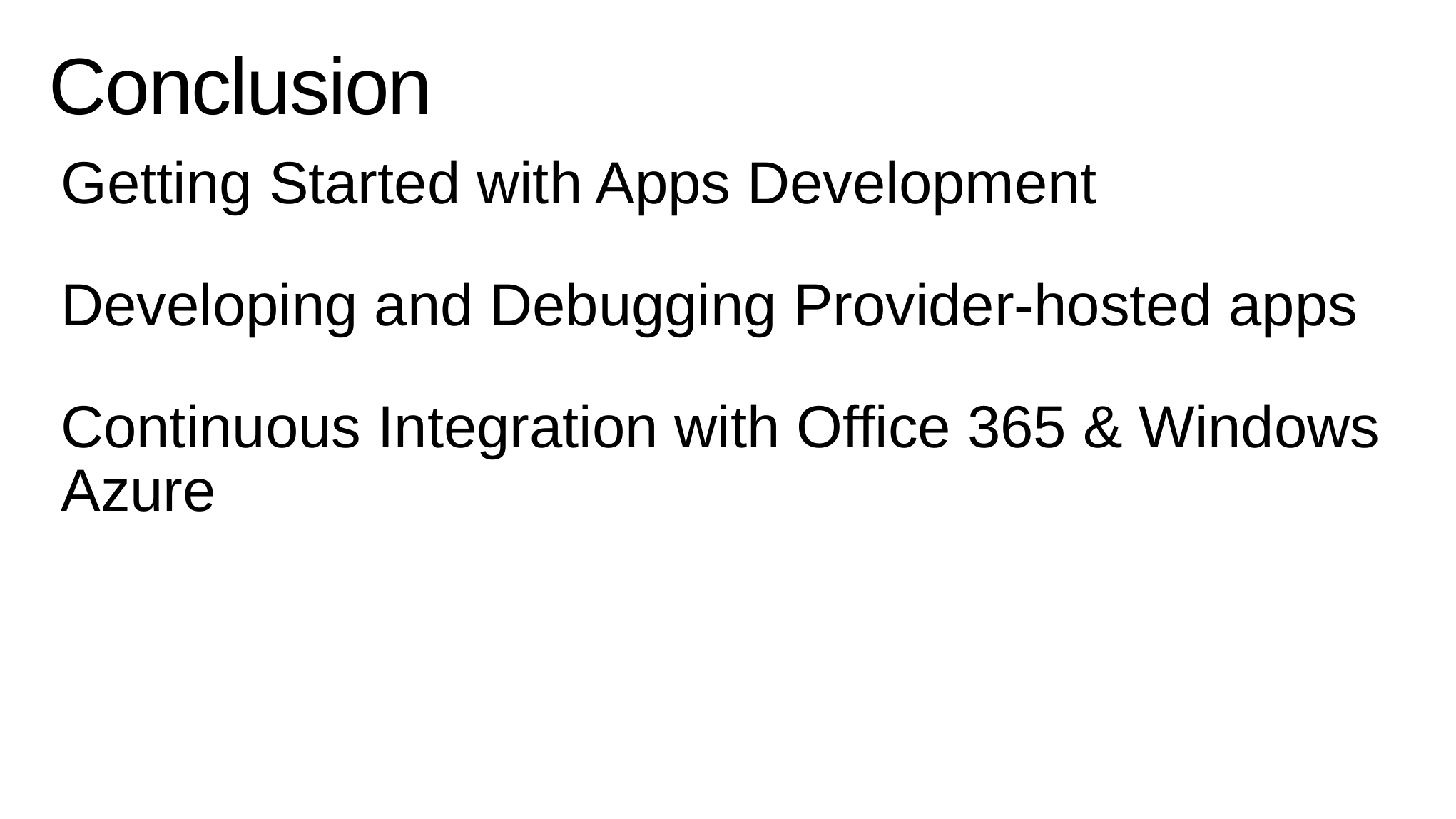

# Conclusion
Getting Started with Apps Development

Developing and Debugging Provider-hosted apps

Continuous Integration with Office 365 & Windows Azure